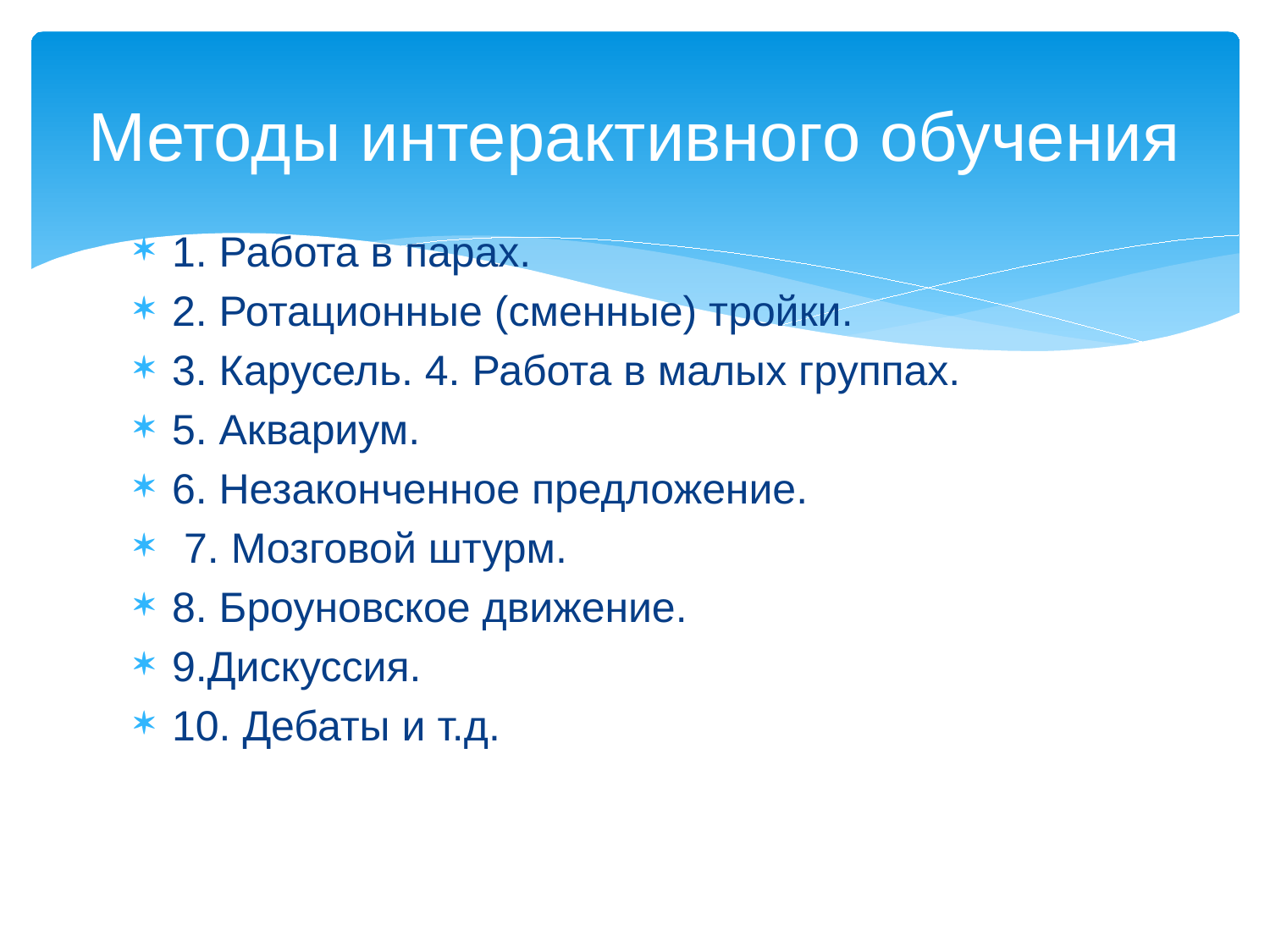

# Методы интерактивного обучения
1. Работа в парах.
2. Ротационные (сменные) тройки.
3. Карусель. 4. Работа в малых группах.
5. Аквариум.
6. Незаконченное предложение.
 7. Мозговой штурм.
8. Броуновское движение.
9.Дискуссия.
10. Дебаты и т.д.